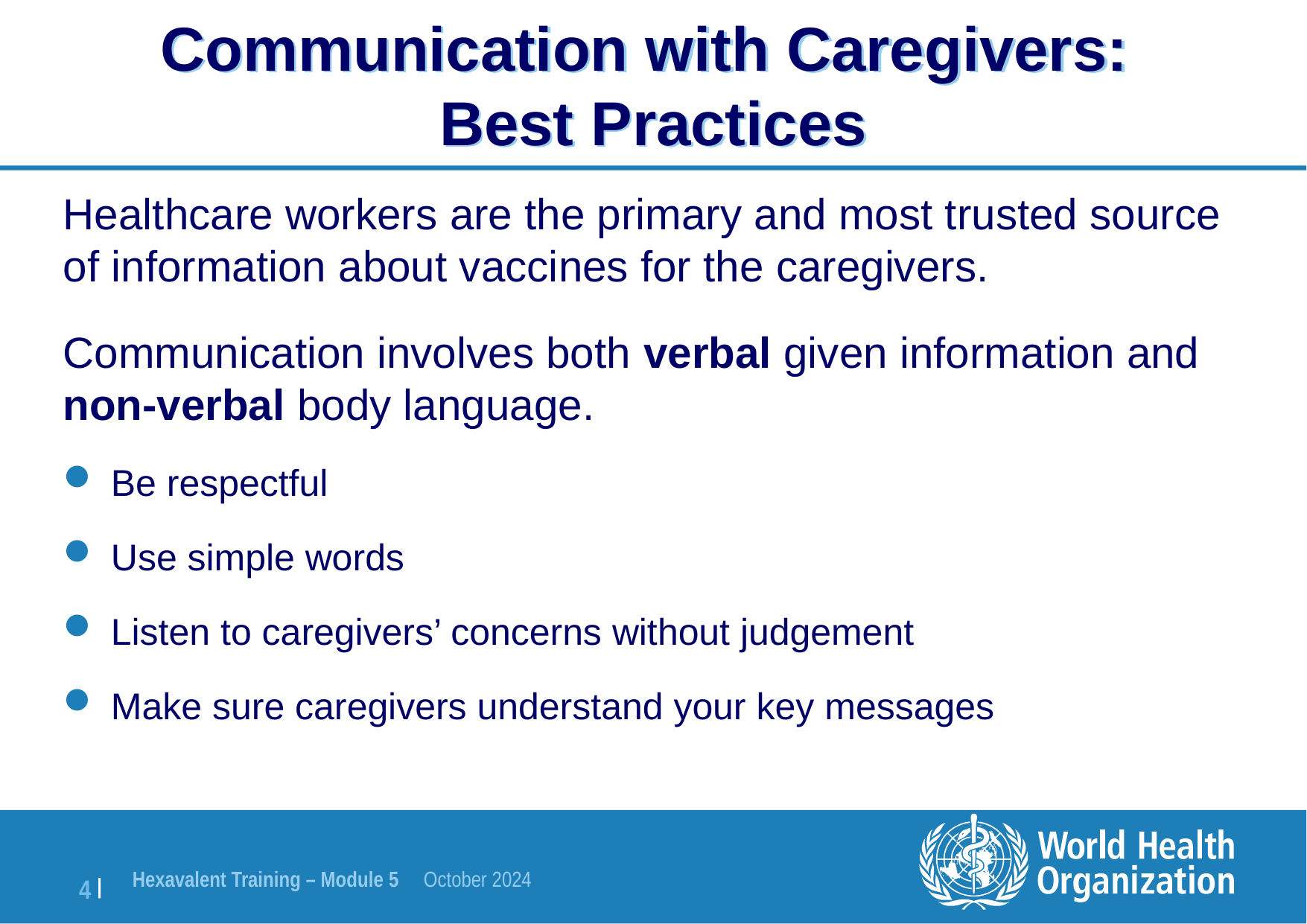

# Communication with Caregivers: Best Practices
Healthcare workers are the primary and most trusted source of information about vaccines for the caregivers.
Communication involves both verbal given information and non-verbal body language.
Be respectful
Use simple words
Listen to caregivers’ concerns without judgement
Make sure caregivers understand your key messages